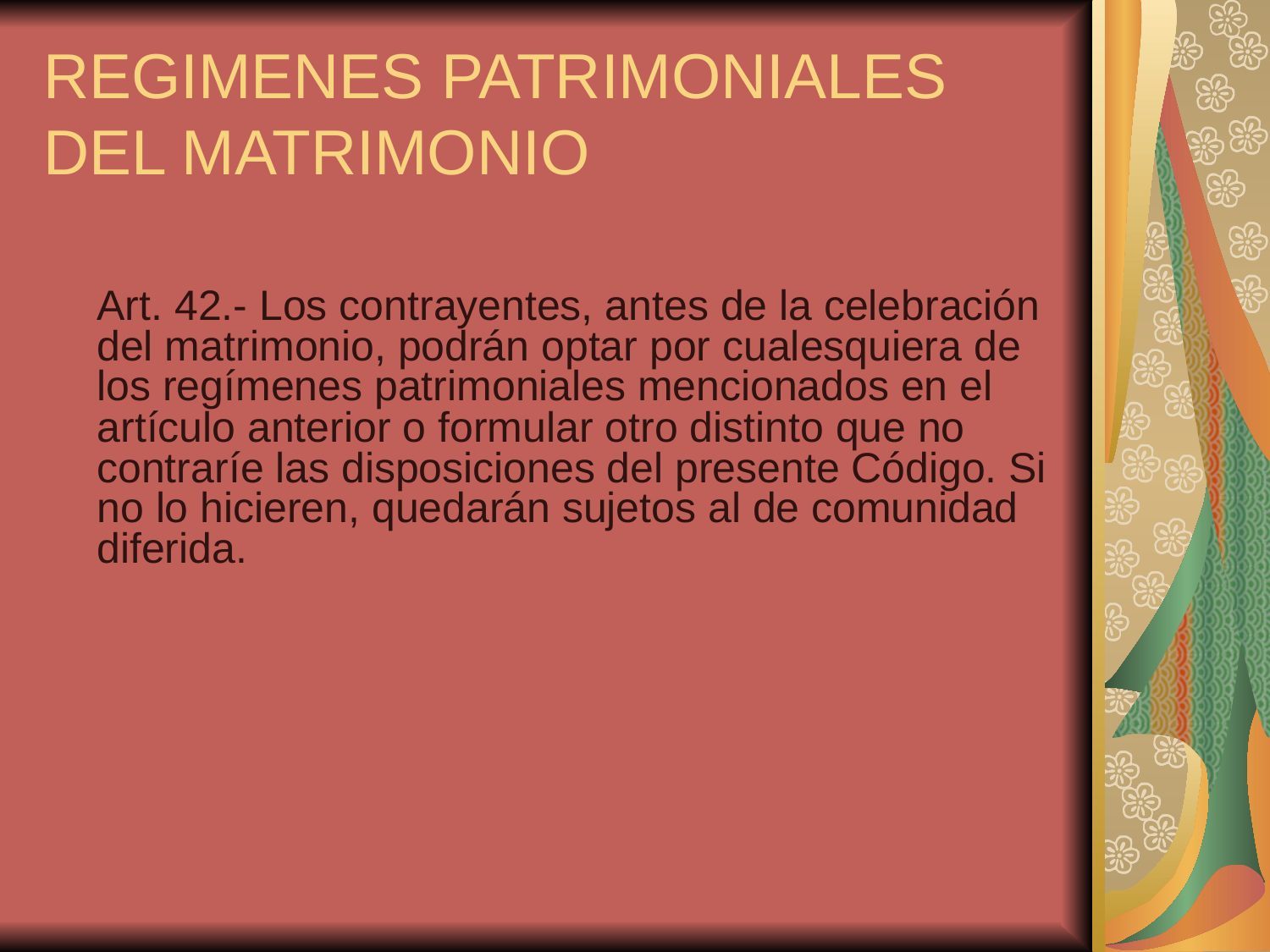

REGIMENES PATRIMONIALES DEL MATRIMONIO

	Art. 42.- Los contrayentes, antes de la celebración del matrimonio, podrán optar por cualesquiera de los regímenes patrimoniales mencionados en el artículo anterior o formular otro distinto que no contraríe las disposiciones del presente Código. Si no lo hicieren, quedarán sujetos al de comunidad diferida.